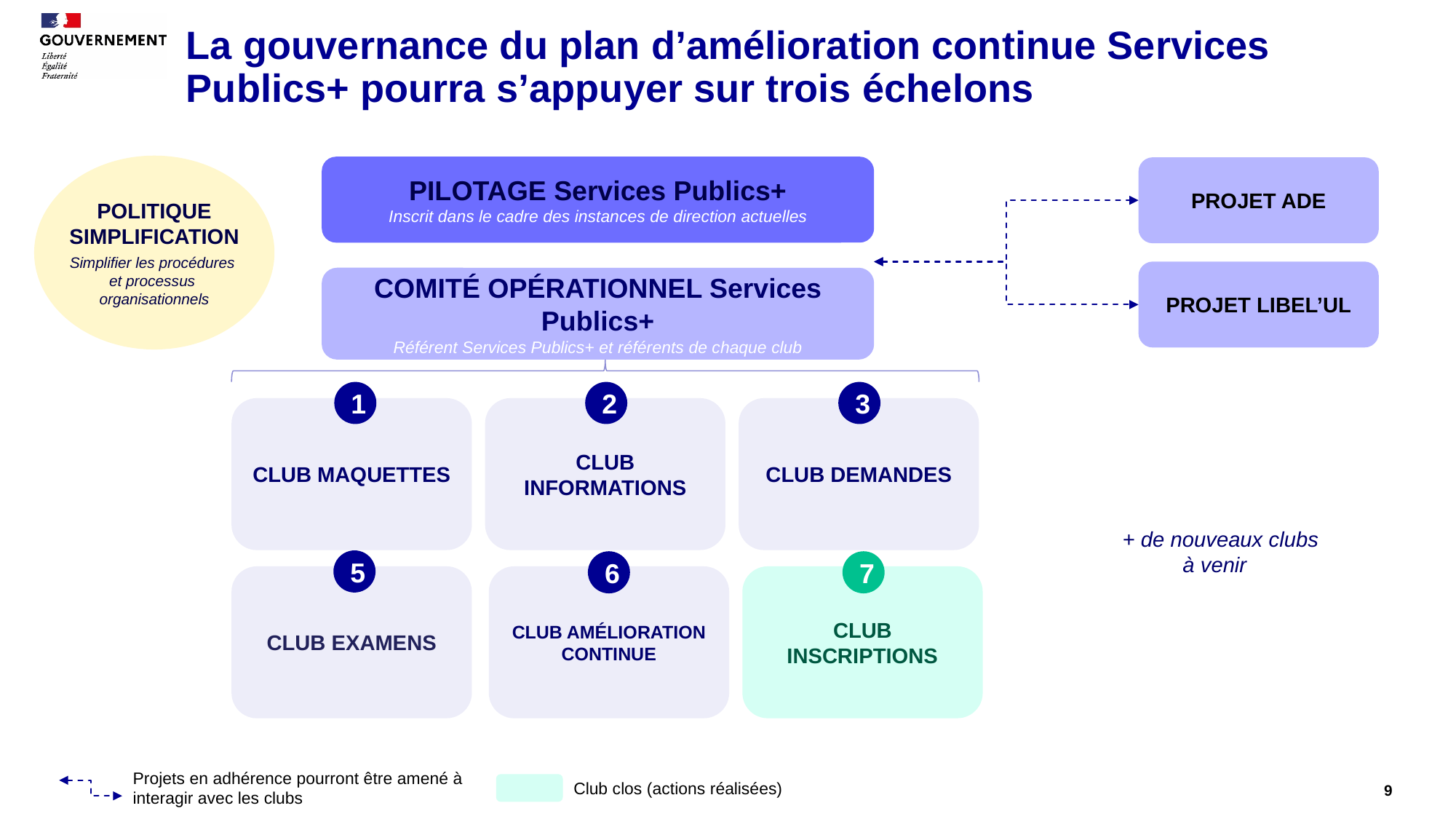

La gouvernance du plan d’amélioration continue Services Publics+ pourra s’appuyer sur trois échelons
POLITIQUE
SIMPLIFICATION
Simplifier les procédures
et processus
organisationnels
PILOTAGE Services Publics+
Inscrit dans le cadre des instances de direction actuelles
PROJET ADE
PROJET LIBEL’UL
COMITÉ OPÉRATIONNEL Services Publics+
Référent Services Publics+ et référents de chaque club
1
2
3
CLUB MAQUETTES
CLUB INFORMATIONS
CLUB DEMANDES
 + de nouveaux clubs à venir
5
6
7
CLUB EXAMENS
CLUB AMÉLIORATION CONTINUE
CLUB INSCRIPTIONS
9
Projets en adhérence pourront être amené à interagir avec les clubs
Club clos (actions réalisées)